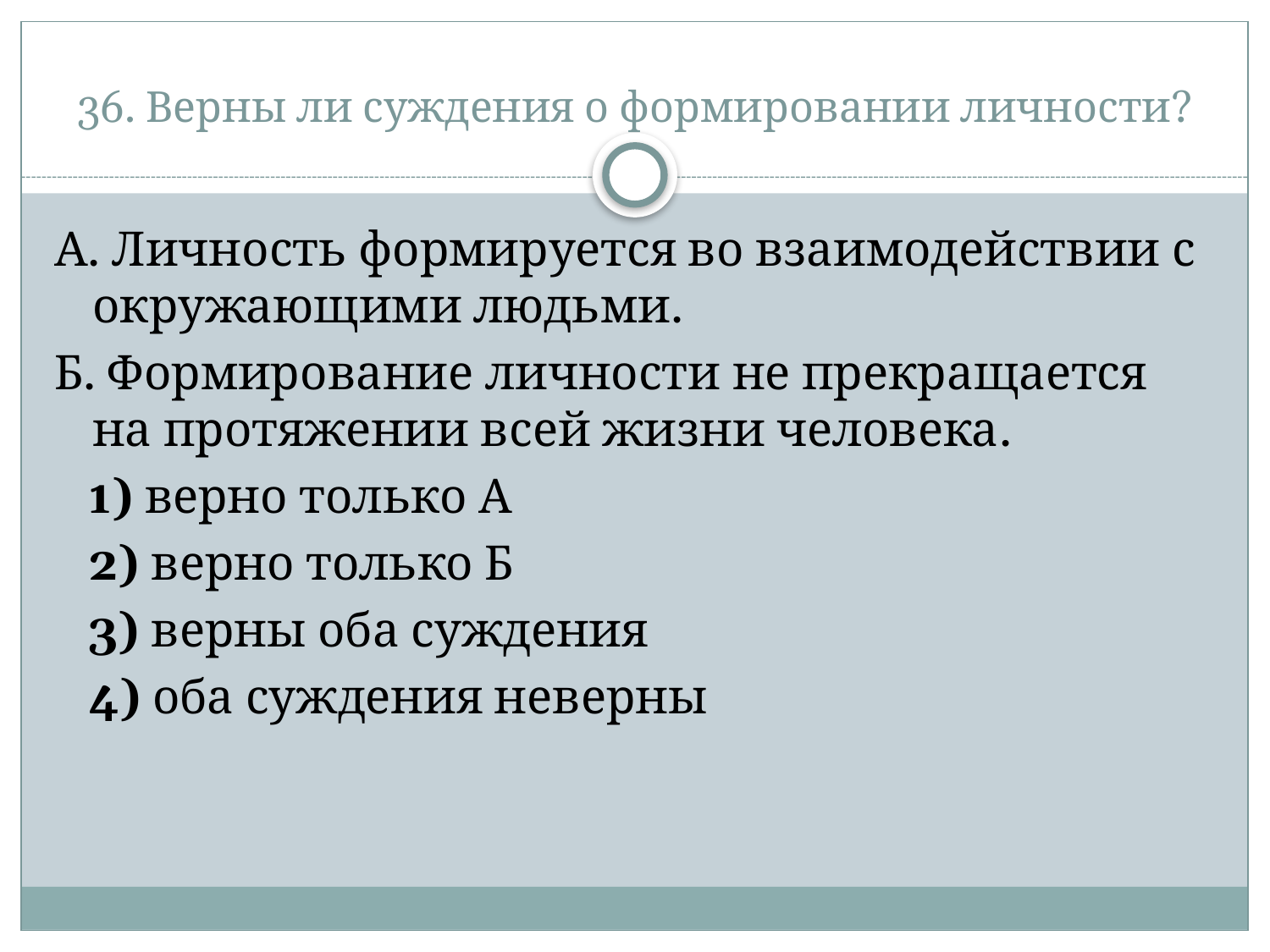

# 36. Верны ли суждения о формировании личности?
А. Личность формируется во взаимодействии с окружающими людьми.
Б. Формирование личности не прекращается на протяжении всей жизни человека.
   1) верно только А
   2) верно только Б
   3) верны оба суждения
   4) оба суждения неверны